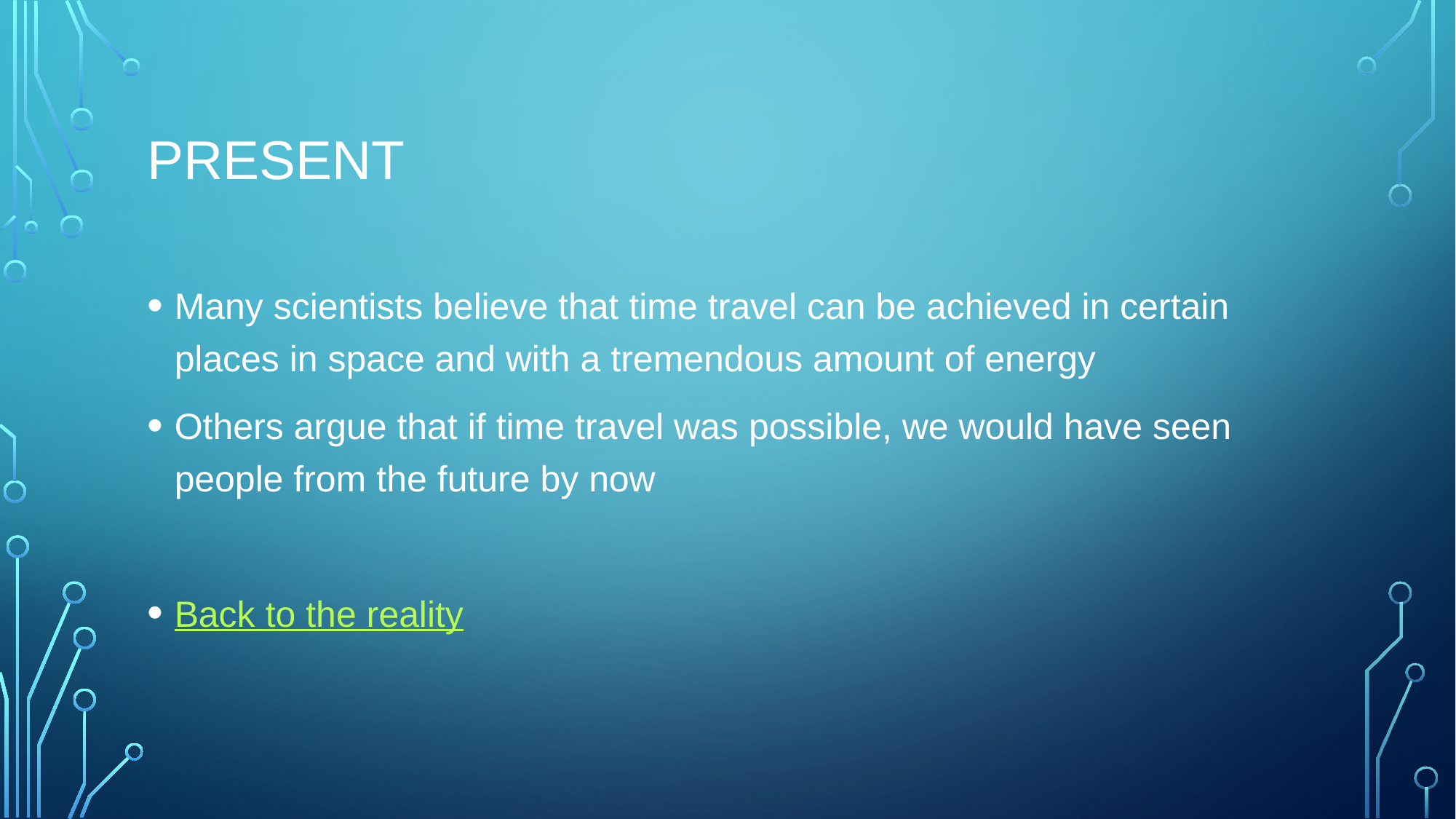

# Present
Many scientists believe that time travel can be achieved in certain places in space and with a tremendous amount of energy
Others argue that if time travel was possible, we would have seen people from the future by now

Back to the reality